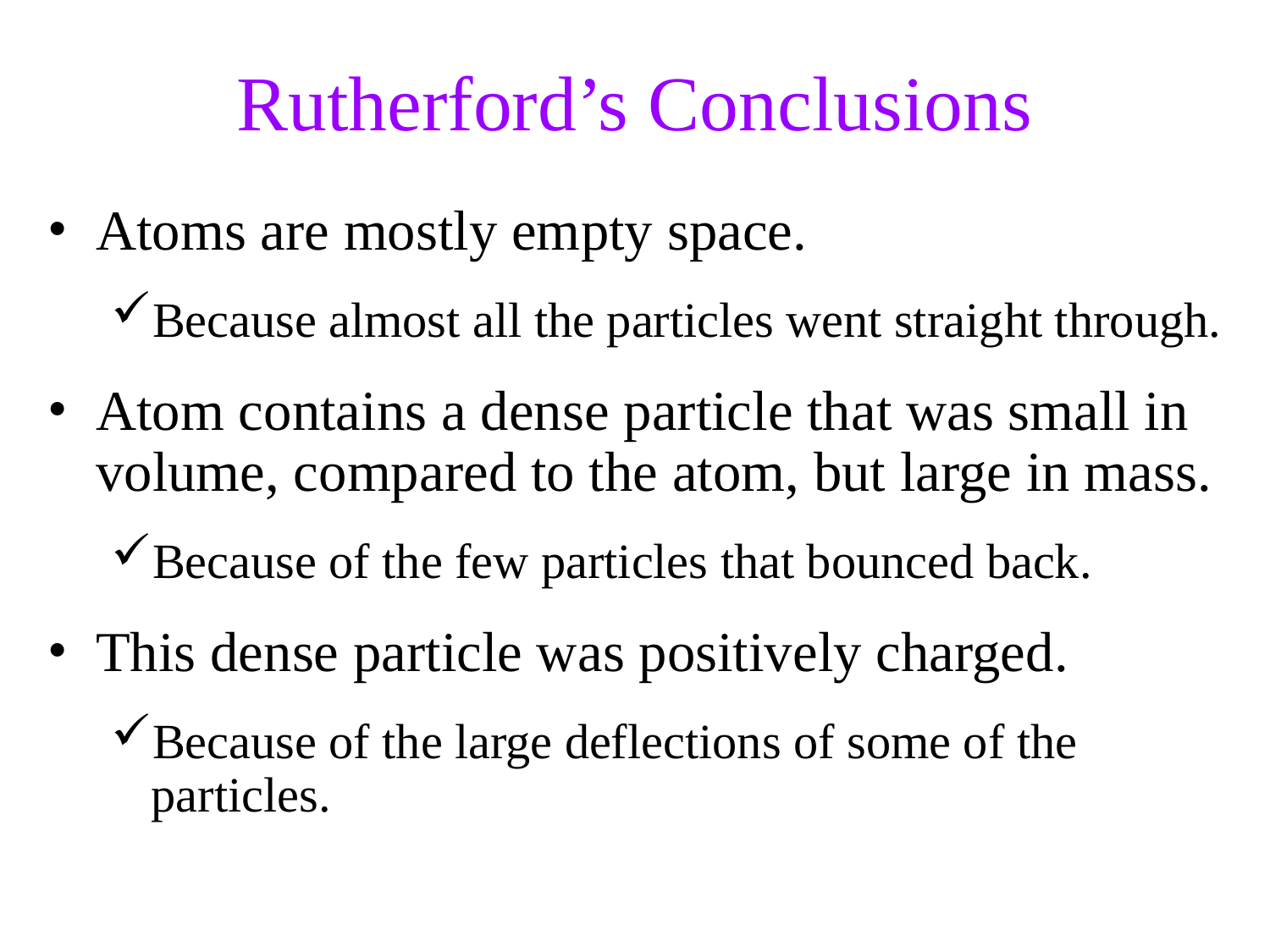

Rutherford’s Conclusions
Atoms are mostly empty space.
Because almost all the particles went straight through.
Atom contains a dense particle that was small in volume, compared to the atom, but large in mass.
Because of the few particles that bounced back.
This dense particle was positively charged.
Because of the large deflections of some of the particles.